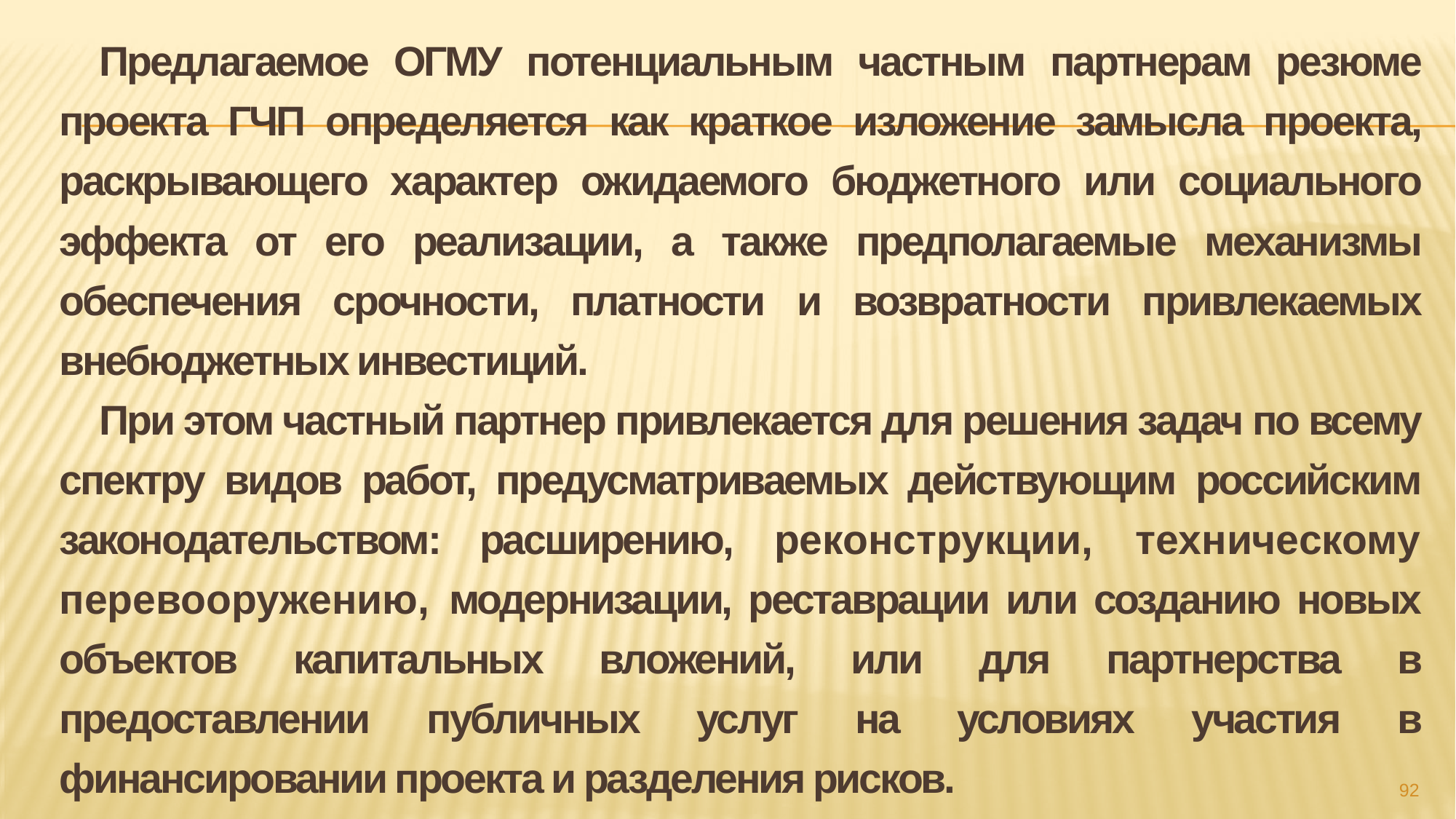

Предлагаемое ОГМУ потенциальным частным партнерам резюме проекта ГЧП определяется как краткое изложение замысла проекта, раскрывающего характер ожидаемого бюджетного или социального эффекта от его реализации, а также предполагаемые механизмы обеспечения срочности, платности и возвратности привлекаемых внебюджетных инвестиций.
При этом частный партнер привлекается для решения задач по всему спектру видов работ, предусматриваемых действующим российским законодательством: расширению, реконструкции, техническому перевооружению, модернизации, реставрации или созданию новых объектов капитальных вложений, или для партнерства в предоставлении публичных услуг на условиях участия в финансировании проекта и разделения рисков.
#
92